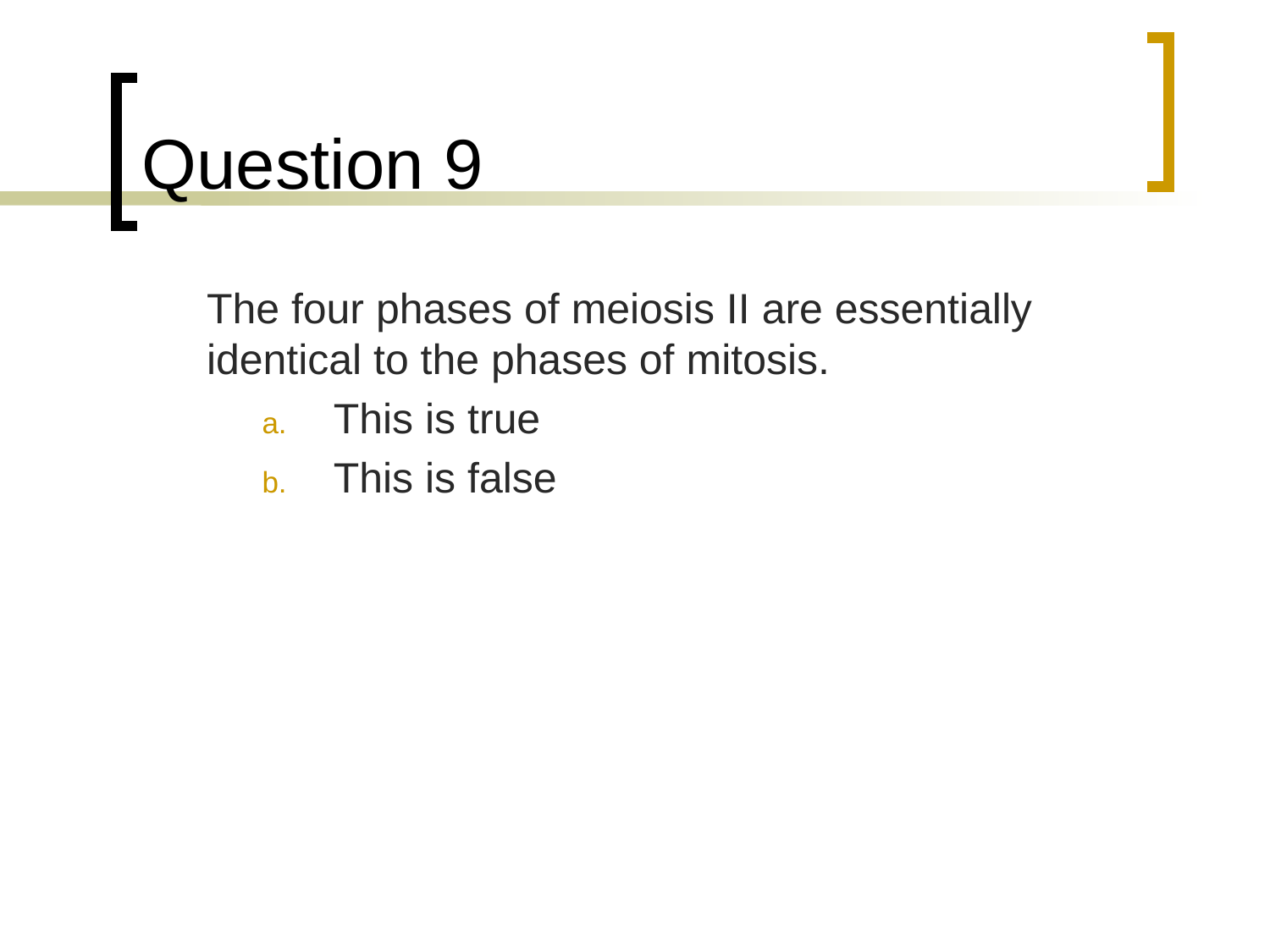

# Question 9
	The four phases of meiosis II are essentially identical to the phases of mitosis.
This is true
This is false